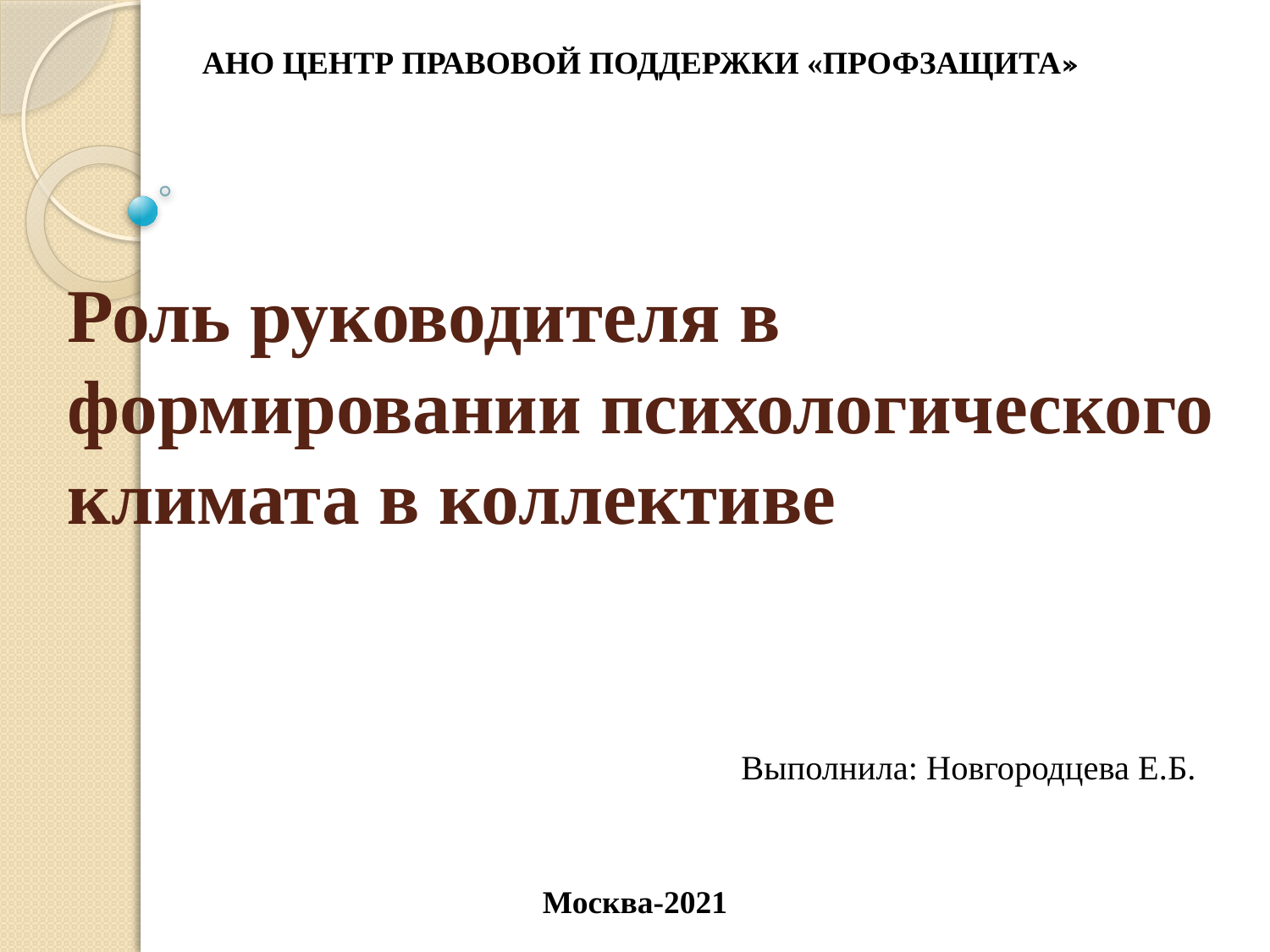

АНО ЦЕНТР ПРАВОВОЙ ПОДДЕРЖКИ «ПРОФЗАЩИТА»
# Роль руководителя в формировании психологического климата в коллективе
Выполнила: Новгородцева Е.Б.
Москва-2021